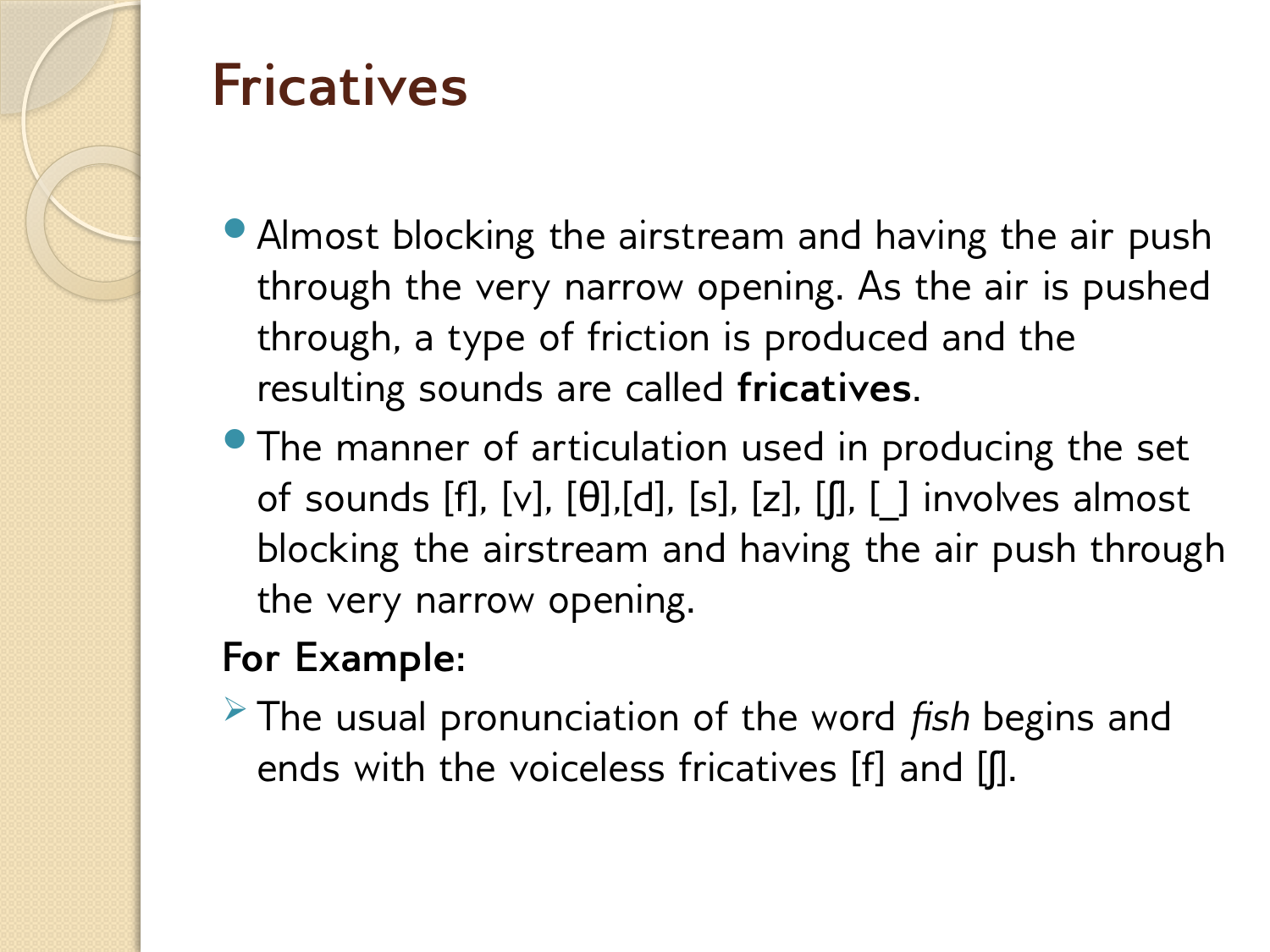

# Fricatives
Almost blocking the airstream and having the air push through the very narrow opening. As the air is pushed through, a type of friction is produced and the resulting sounds are called fricatives.
The manner of articulation used in producing the set of sounds [f], [v], [θ],[d], [s], [z], [ʃ], [_] involves almost blocking the airstream and having the air push through the very narrow opening.
For Example:
The usual pronunciation of the word fish begins and ends with the voiceless fricatives [f] and [ʃ].